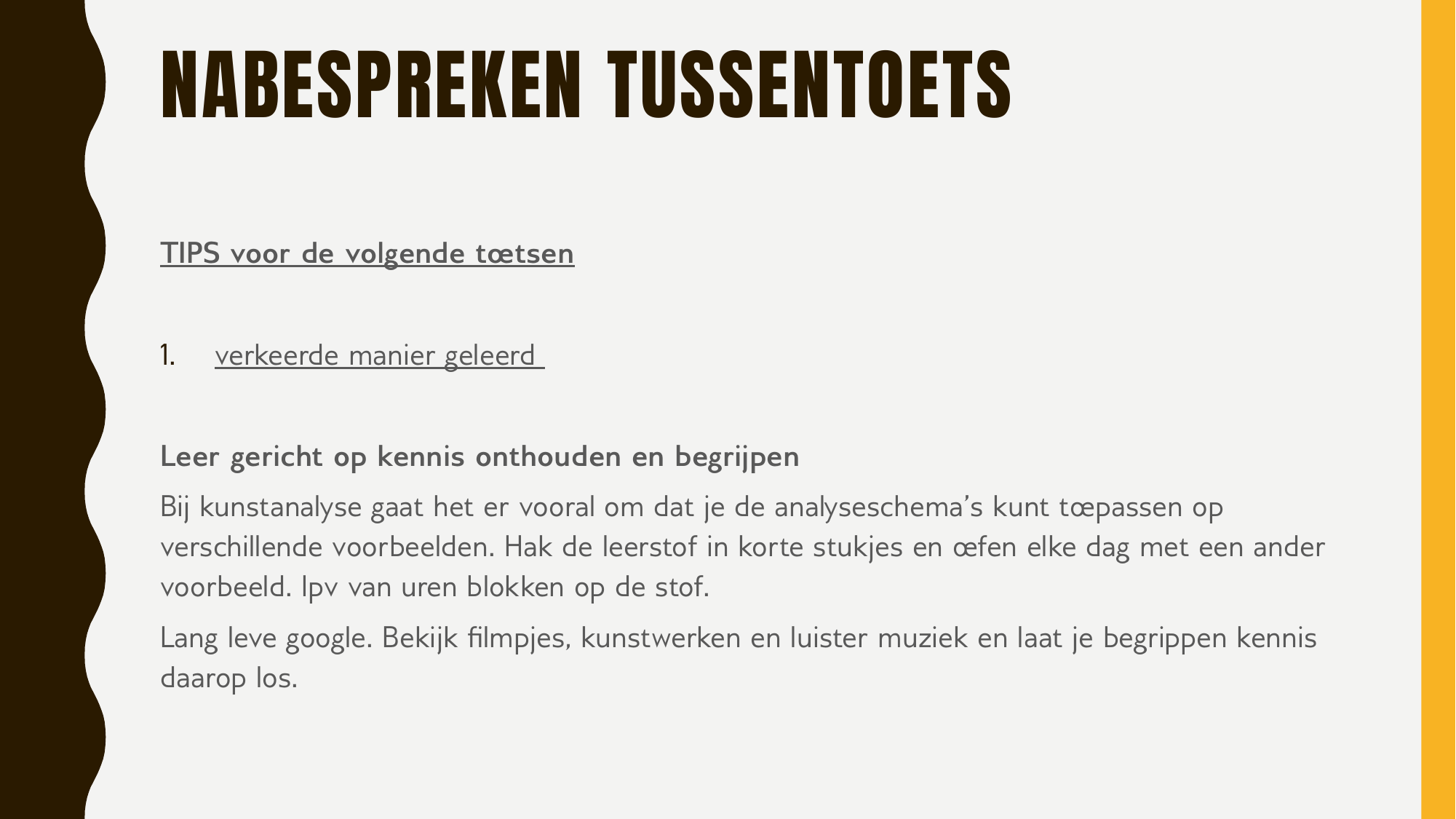

# Nabespreken tussentoets
TIPS voor de volgende toetsen

verkeerde manier geleerd

Leer gericht op kennis onthouden en begrijpen
Bij kunstanalyse gaat het er vooral om dat je de analyseschema’s kunt toepassen op verschillende voorbeelden. Hak de leerstof in korte stukjes en oefen elke dag met een ander voorbeeld. Ipv van uren blokken op de stof.
Lang leve google. Bekijk filmpjes, kunstwerken en luister muziek en laat je begrippen kennis daarop los.